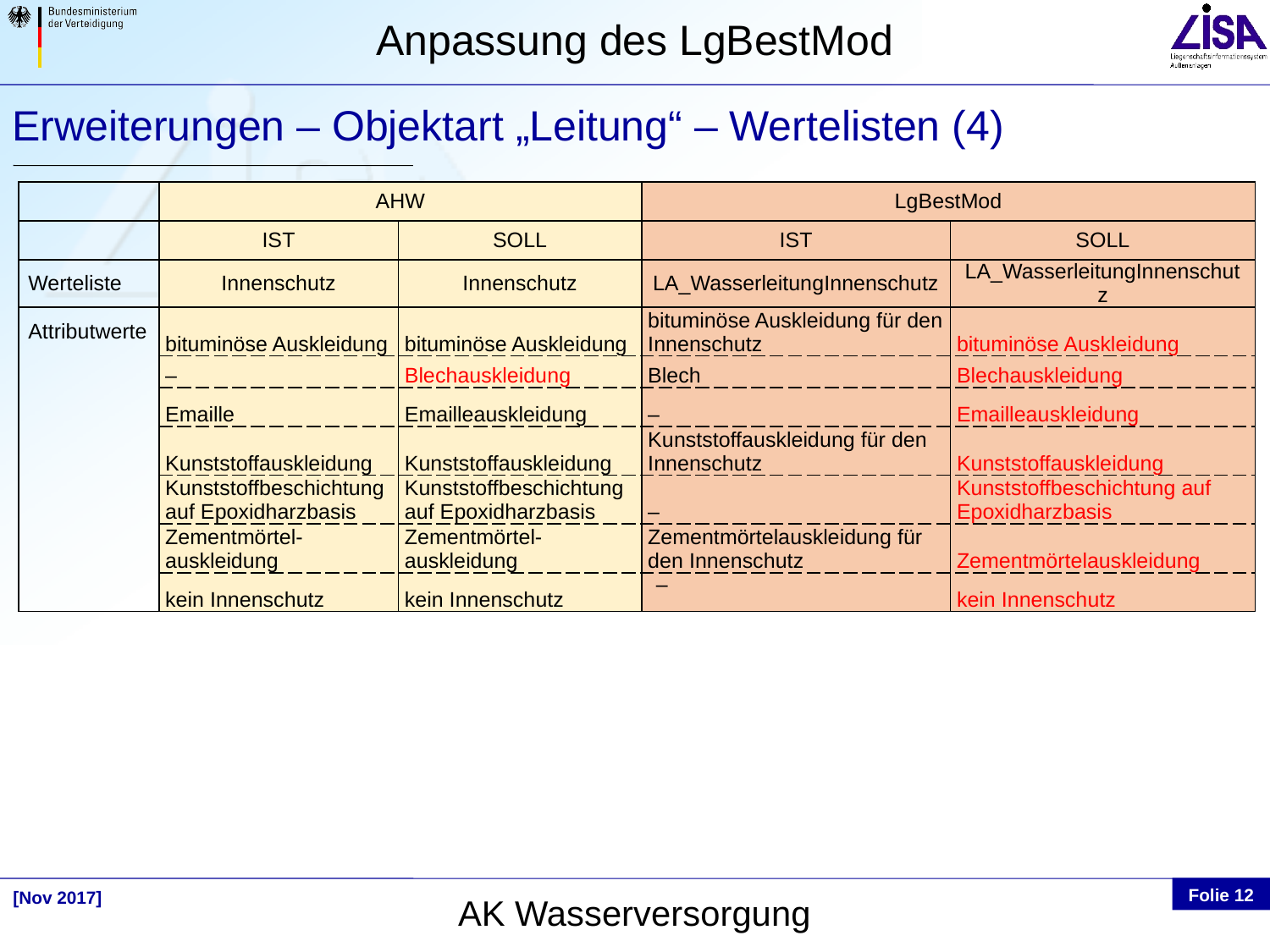

Erweiterungen – Objektart „Leitung“ – Wertelisten (4)

|  | AHW |  | LgBestMod |  |
| --- | --- | --- | --- | --- |
|  | IST | SOLL | IST | SOLL |
| Werteliste | Innenschutz | Innenschutz | LA\_WasserleitungInnenschutz | LA\_WasserleitungInnenschutz |
| Attributwerte | bituminöse Auskleidung | bituminöse Auskleidung | bituminöse Auskleidung für den Innenschutz | bituminöse Auskleidung |
|  | – | Blechauskleidung | Blech | Blechauskleidung |
|  | Emaille | Emailleauskleidung | – | Emailleauskleidung |
|  | Kunststoffauskleidung | Kunststoffauskleidung | Kunststoffauskleidung für den Innenschutz | Kunststoffauskleidung |
|  | Kunststoffbeschichtung auf Epoxidharzbasis | Kunststoffbeschichtung auf Epoxidharzbasis | – | Kunststoffbeschichtung auf Epoxidharzbasis |
|  | Zementmörtel-auskleidung | Zementmörtel-auskleidung | Zementmörtelauskleidung für den Innenschutz | Zementmörtelauskleidung |
|  | kein Innenschutz | kein Innenschutz | – | kein Innenschutz |